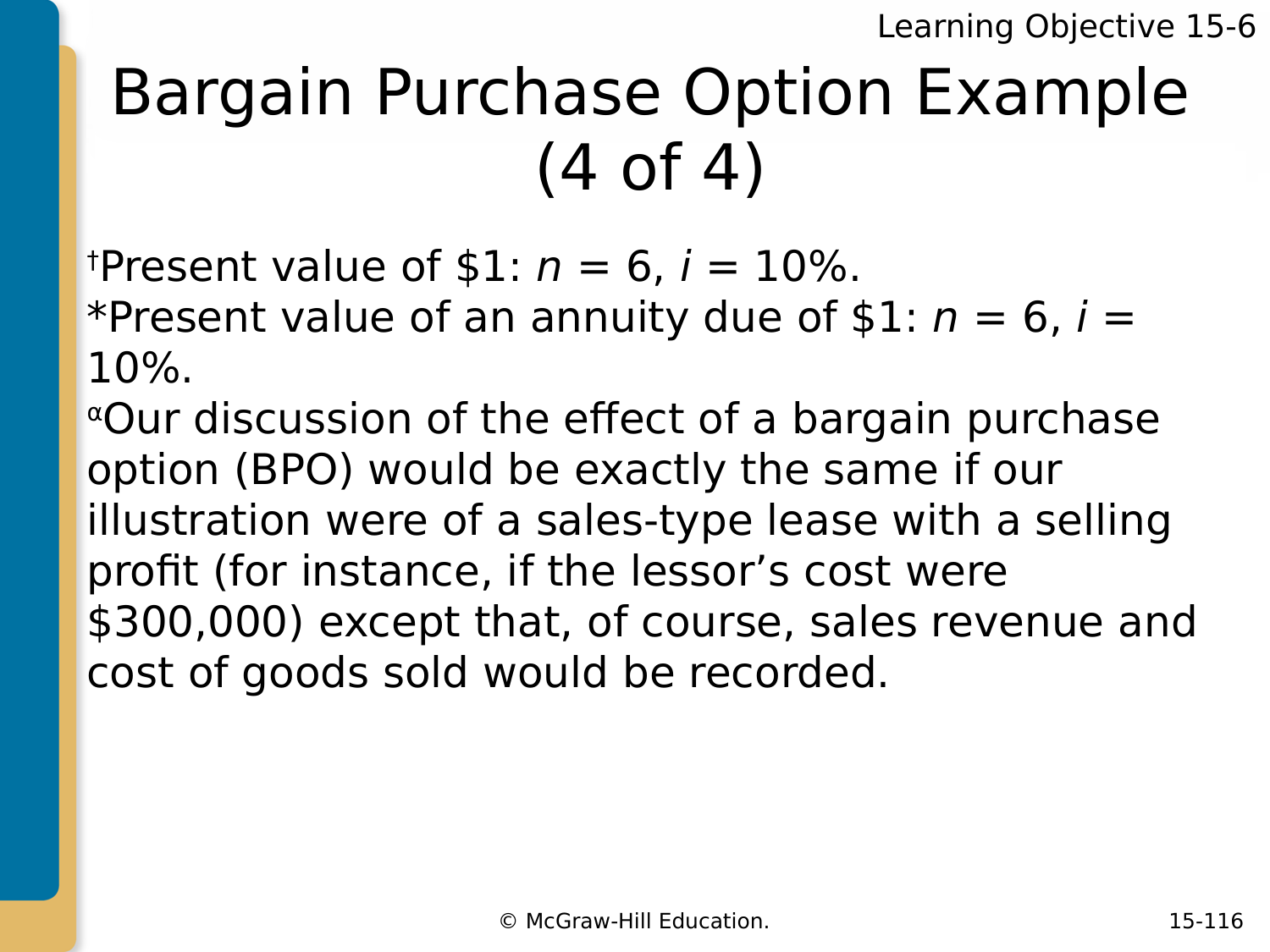

Learning Objective 15-6
# Bargain Purchase Option Example (4 of 4)
†Present value of $1: n = 6, i = 10%.
*Present value of an annuity due of $1: n = 6, i = 10%.
αOur discussion of the effect of a bargain purchase option (BPO) would be exactly the same if our illustration were of a sales-type lease with a selling profit (for instance, if the lessor’s cost were $300,000) except that, of course, sales revenue and cost of goods sold would be recorded.